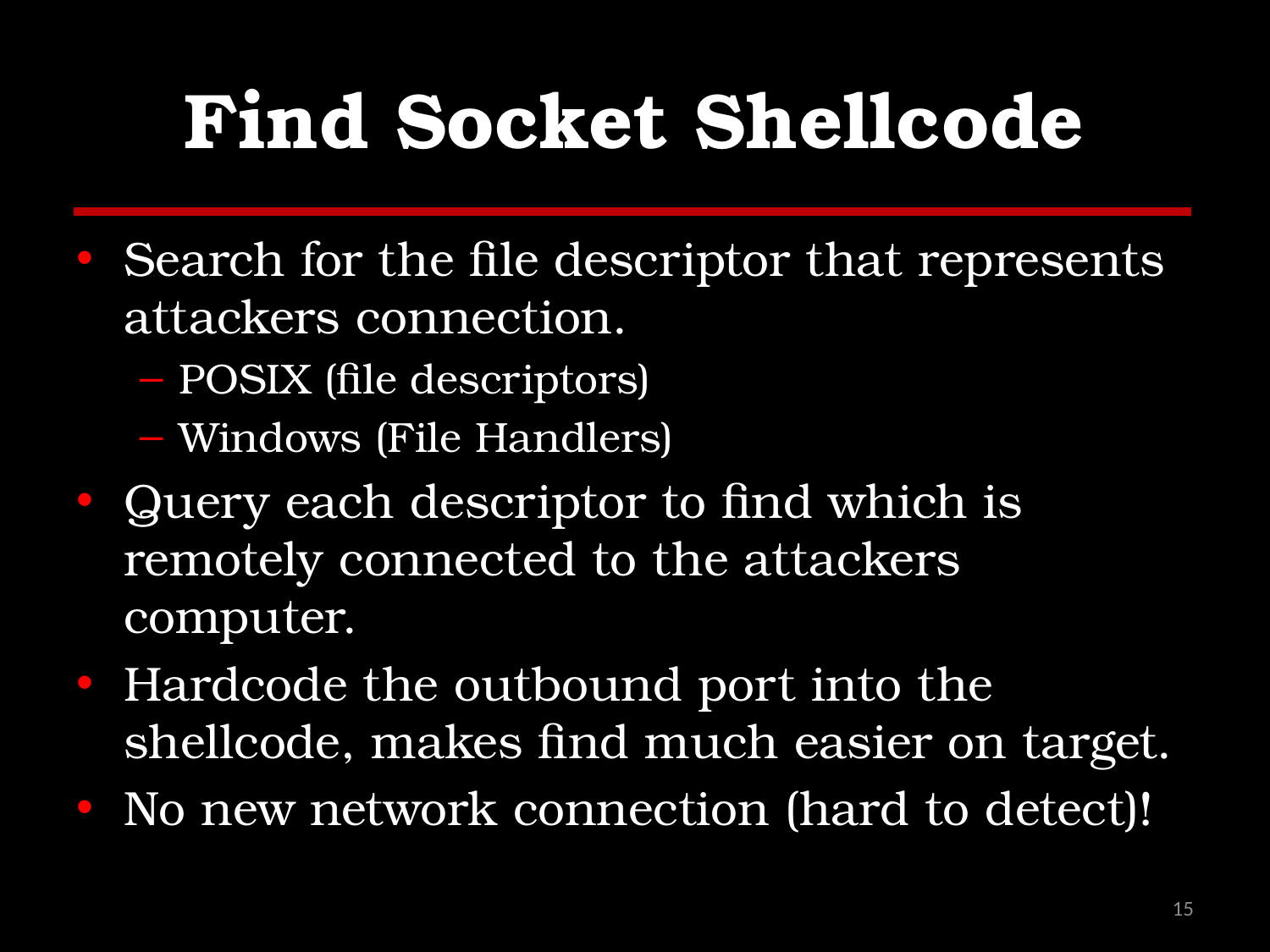

# Find Socket Shellcode
Search for the file descriptor that represents attackers connection.
POSIX (file descriptors)
Windows (File Handlers)
Query each descriptor to find which is remotely connected to the attackers computer.
Hardcode the outbound port into the shellcode, makes find much easier on target.
No new network connection (hard to detect)!
15